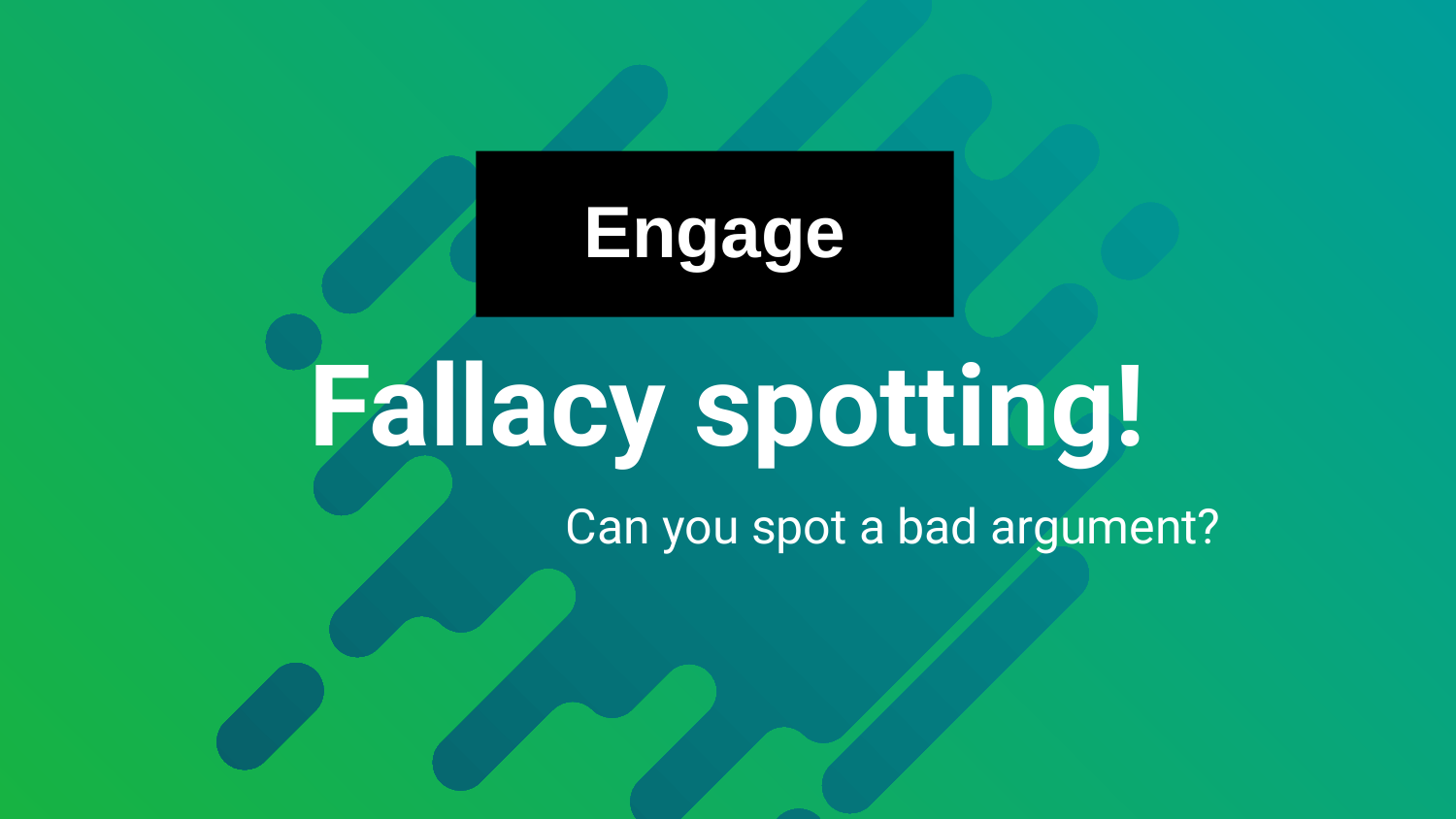

Engage
# Fallacy spotting!
Can you spot a bad argument?